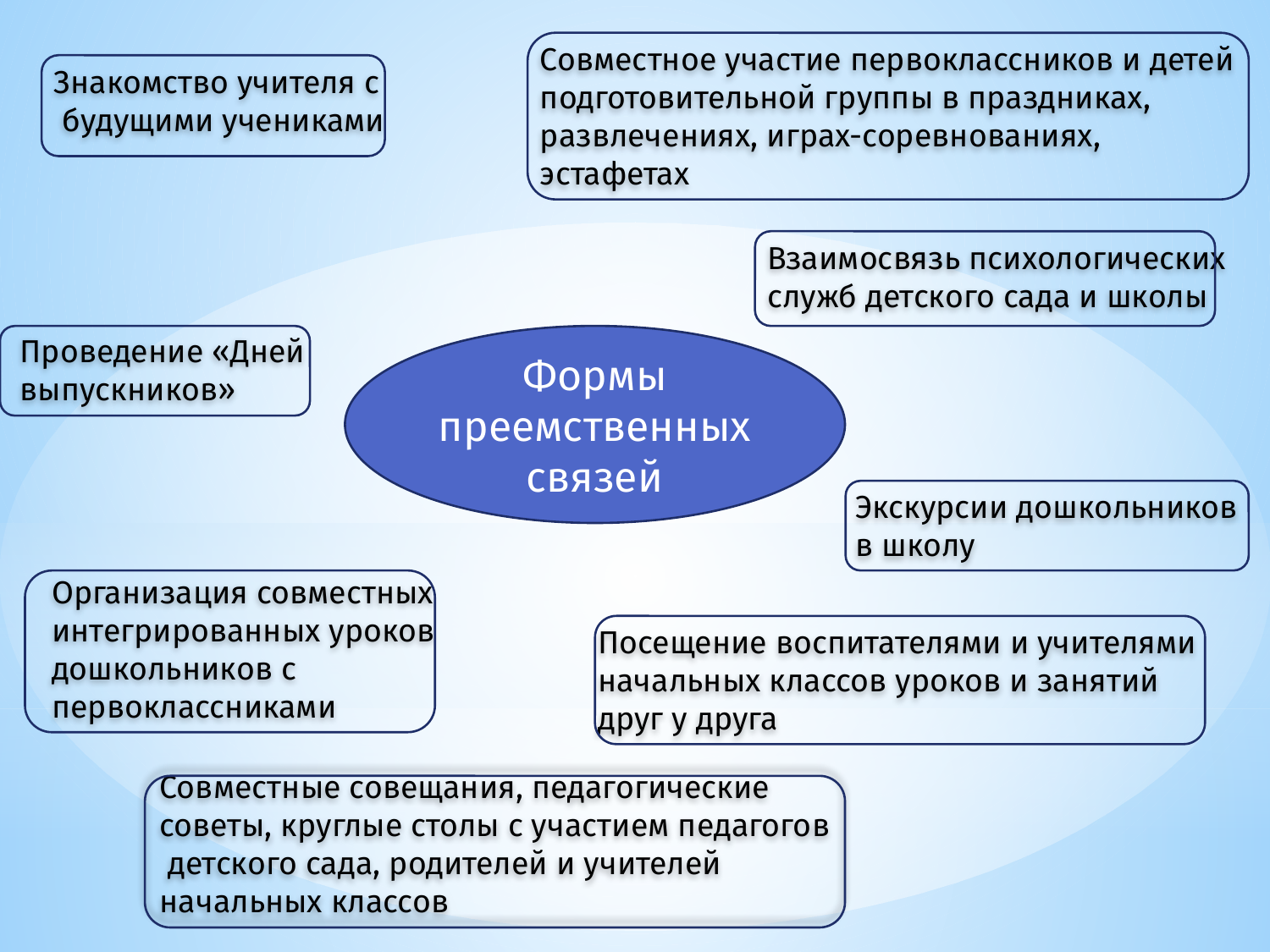

Совместное участие первоклассников и детей
подготовительной группы в праздниках,
развлечениях, играх-соревнованиях, эстафетах

Знакомство учителя с
 будущими учениками

Взаимосвязь психологических
служб детского сада и школы

Проведение «Дней
выпускников»

Формы преемственных связей

Экскурсии дошкольников
в школу

Организация совместных
интегрированных уроков
дошкольников с первоклассниками

Посещение воспитателями и учителями начальных классов уроков и занятий друг у друга

Совместные совещания, педагогические
советы, круглые столы с участием педагогов
 детского сада, родителей и учителей
начальных классов